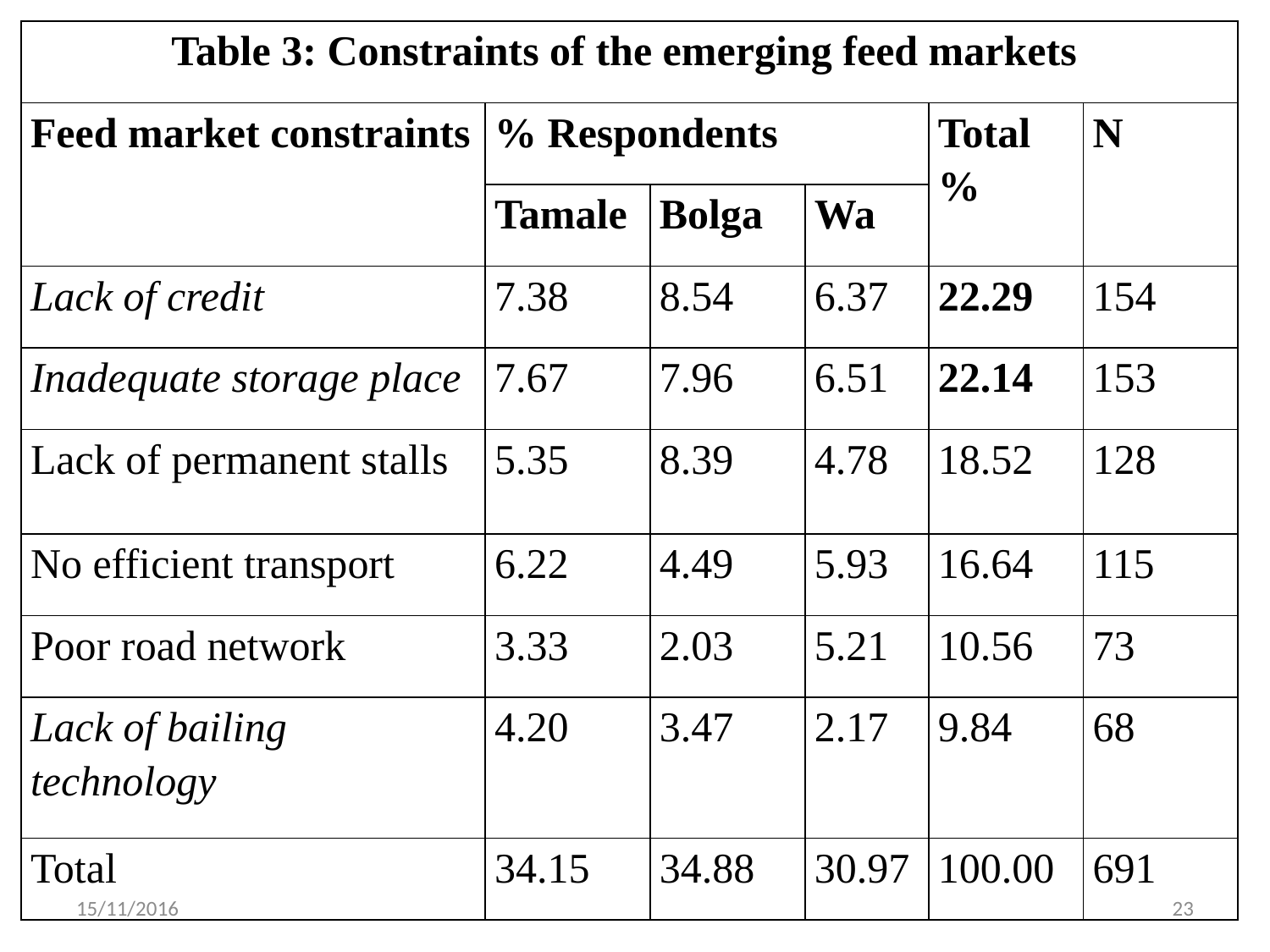

| Table 3: Constraints of the emerging feed markets |  |  |  |  |  |
| --- | --- | --- | --- | --- | --- |
| Feed market constraints | % Respondents |  |  | Total % | N |
|  | Tamale | Bolga | Wa |  |  |
| Lack of credit | 7.38 | 8.54 | 6.37 | 22.29 | 154 |
| Inadequate storage place | 7.67 | 7.96 | 6.51 | 22.14 | 153 |
| Lack of permanent stalls | 5.35 | 8.39 | 4.78 | 18.52 | 128 |
| No efficient transport | 6.22 | 4.49 | 5.93 | 16.64 | 115 |
| Poor road network | 3.33 | 2.03 | 5.21 | 10.56 | 73 |
| Lack of bailing technology | 4.20 | 3.47 | 2.17 | 9.84 | 68 |
| Total | 34.15 | 34.88 | 30.97 | 100.00 | 691 |
15/11/2016
23